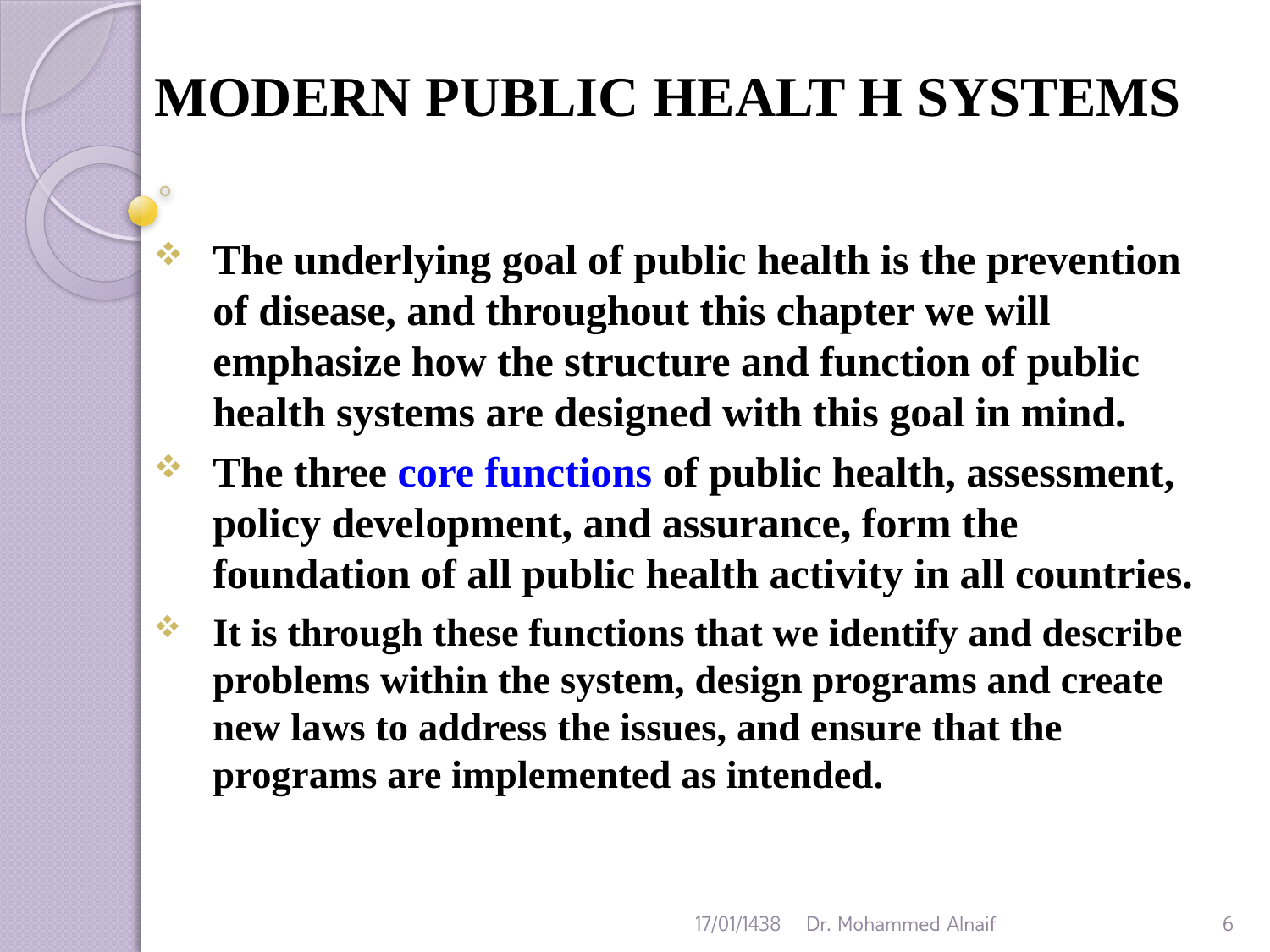

# MODERN PUBLIC HEALT H SYSTEMS
The underlying goal of public health is the prevention of disease, and throughout this chapter we will emphasize how the structure and function of public health systems are designed with this goal in mind.
The three core functions of public health, assessment, policy development, and assurance, form the foundation of all public health activity in all countries.
It is through these functions that we identify and describe problems within the system, design programs and create new laws to address the issues, and ensure that the programs are implemented as intended.
17/01/1438
Dr. Mohammed Alnaif
6